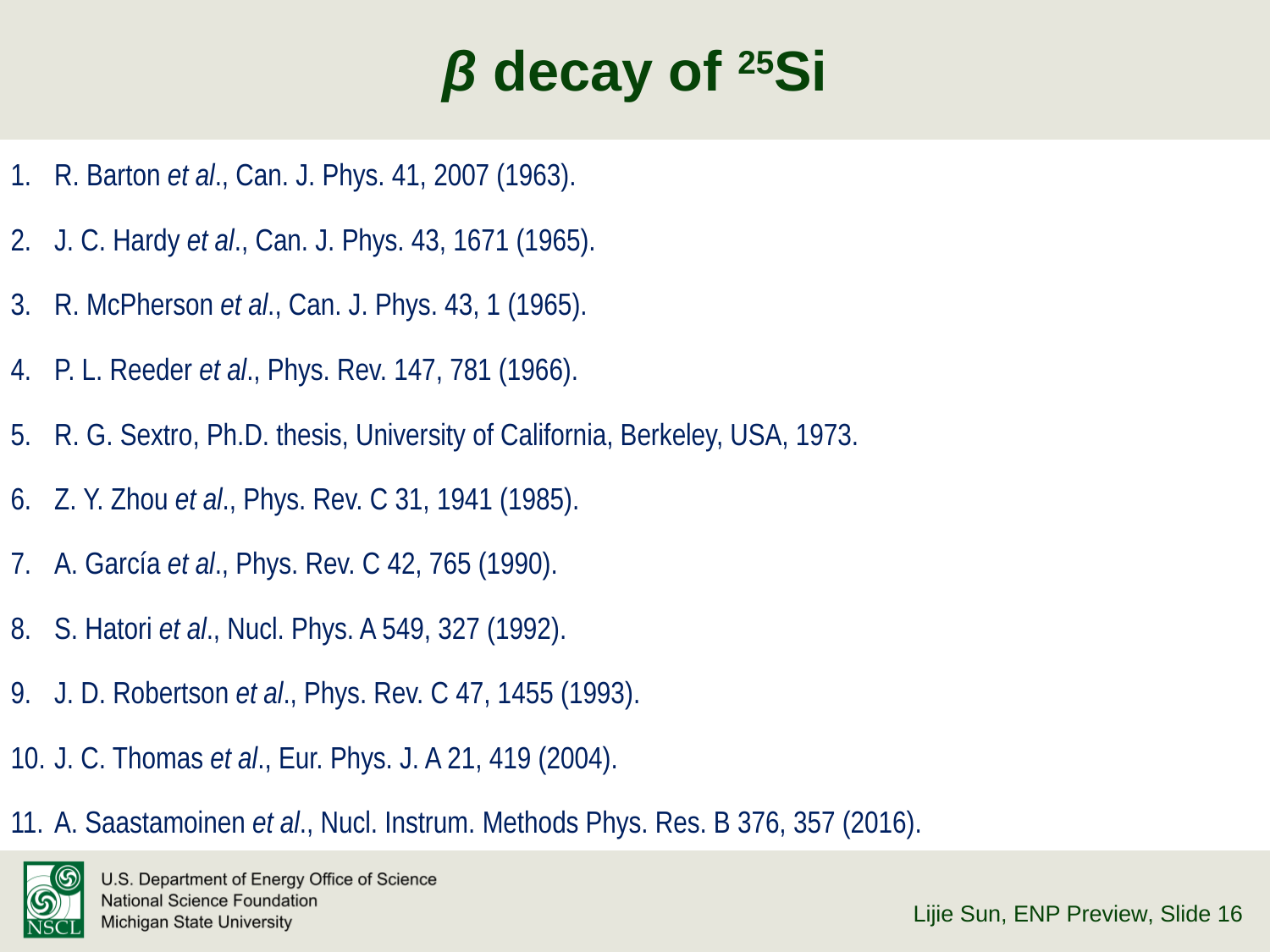

# β decay of 25Si
R. Barton et al., Can. J. Phys. 41, 2007 (1963).
J. C. Hardy et al., Can. J. Phys. 43, 1671 (1965).
R. McPherson et al., Can. J. Phys. 43, 1 (1965).
P. L. Reeder et al., Phys. Rev. 147, 781 (1966).
R. G. Sextro, Ph.D. thesis, University of California, Berkeley, USA, 1973.
Z. Y. Zhou et al., Phys. Rev. C 31, 1941 (1985).
A. García et al., Phys. Rev. C 42, 765 (1990).
S. Hatori et al., Nucl. Phys. A 549, 327 (1992).
J. D. Robertson et al., Phys. Rev. C 47, 1455 (1993).
J. C. Thomas et al., Eur. Phys. J. A 21, 419 (2004).
A. Saastamoinen et al., Nucl. Instrum. Methods Phys. Res. B 376, 357 (2016).
Lijie Sun, ENP Preview
, Slide 16